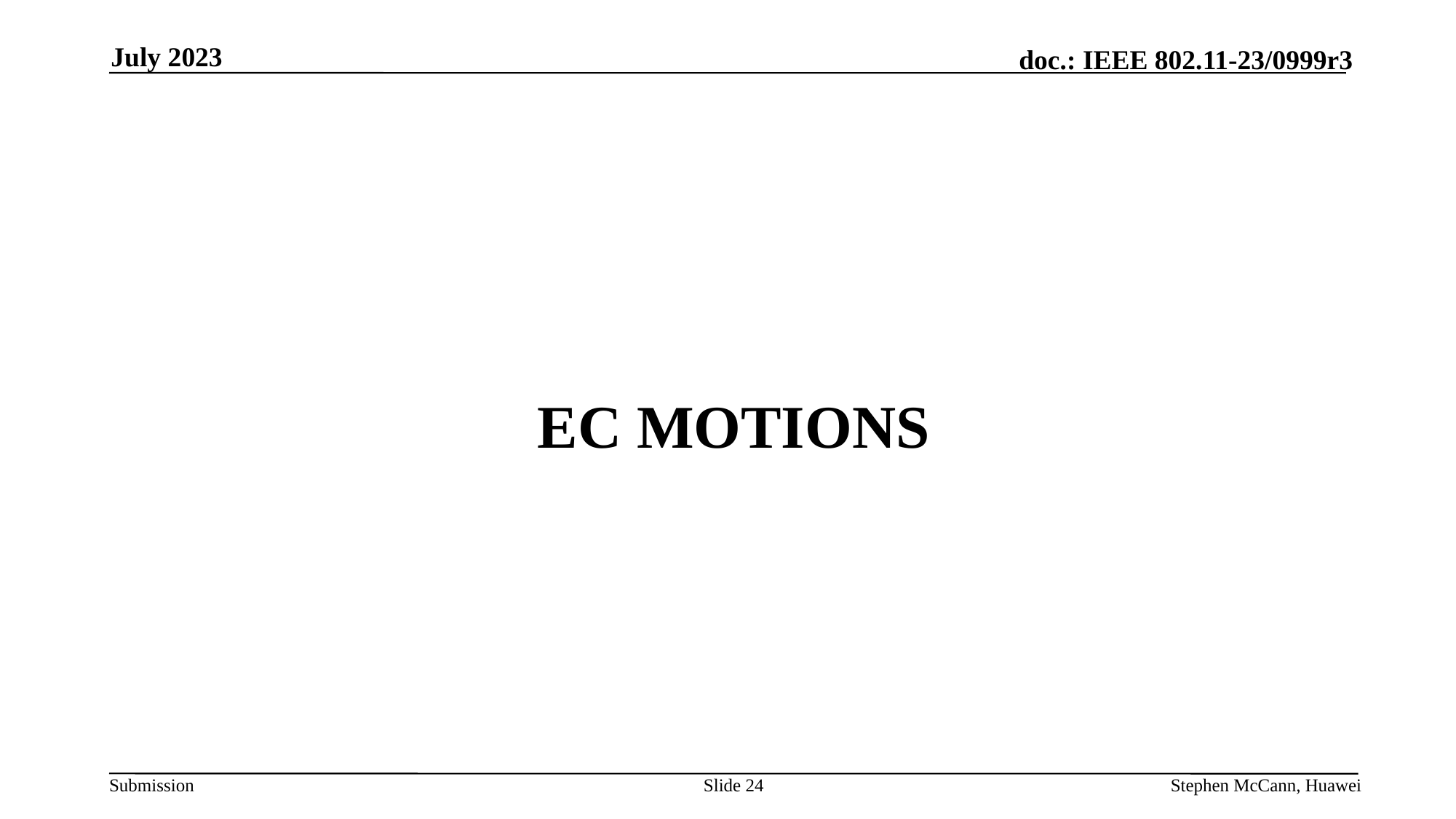

July 2023
# EC Motions
Slide 24
Stephen McCann, Huawei